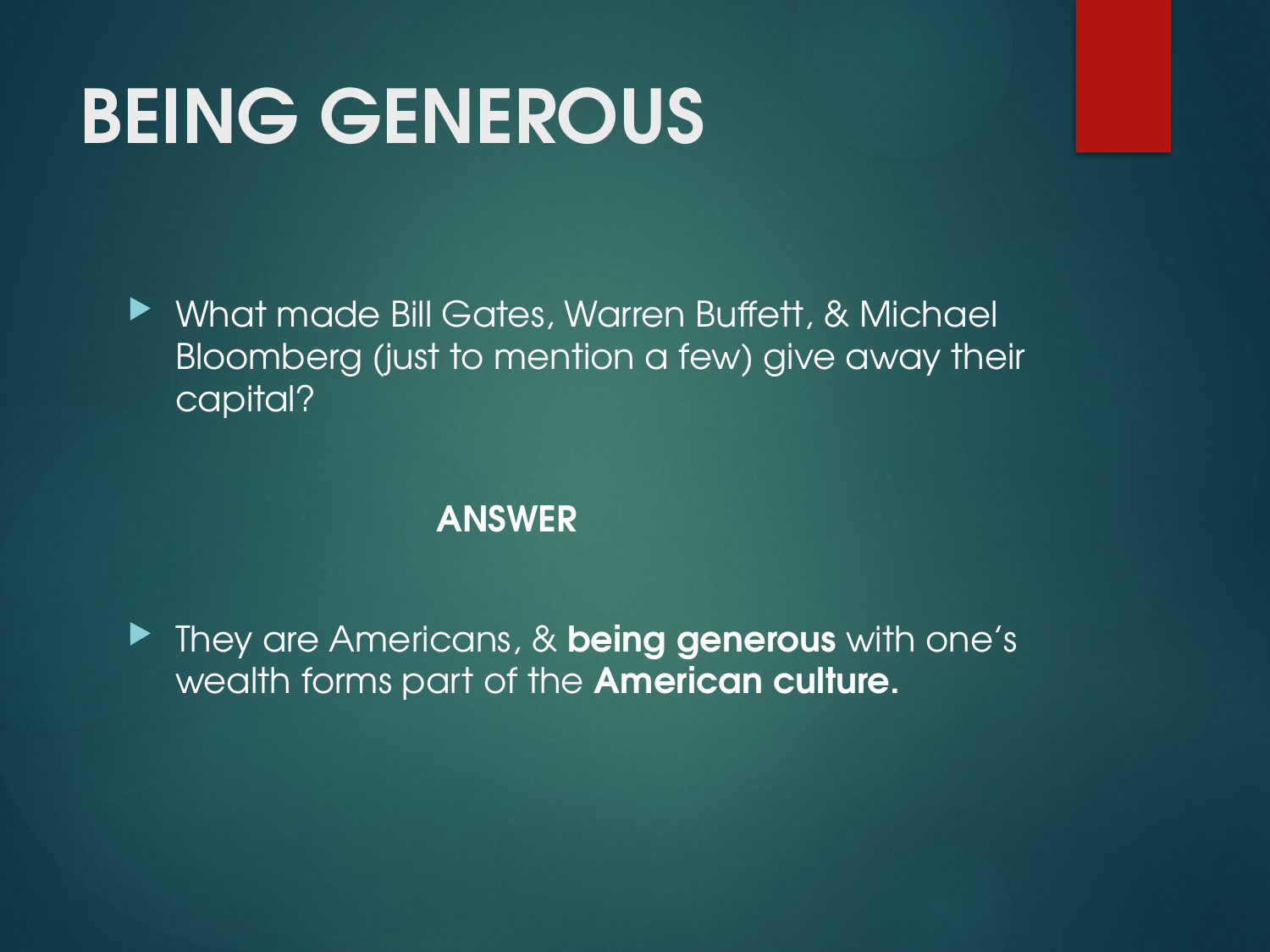

# BEING GENEROUS
What made Bill Gates, Warren Buffett, & Michael Bloomberg (just to mention a few) give away their capital?

                               ANSWER

They are Americans, & being generous with one’s wealth forms part of the American culture.